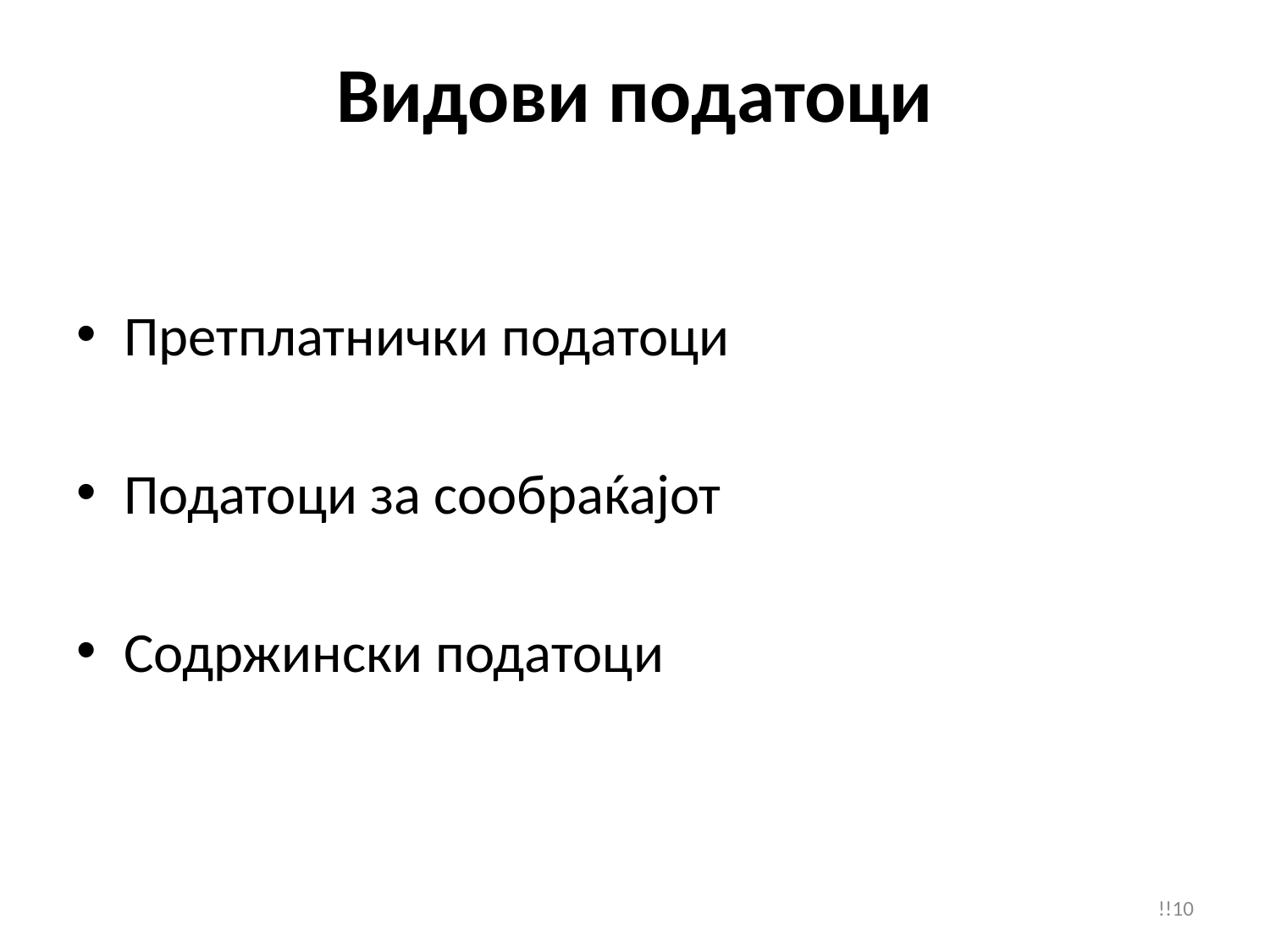

# Видови податоци

Претплатнички податоци

Податоци за сообраќајот

Содржински податоци
!!10